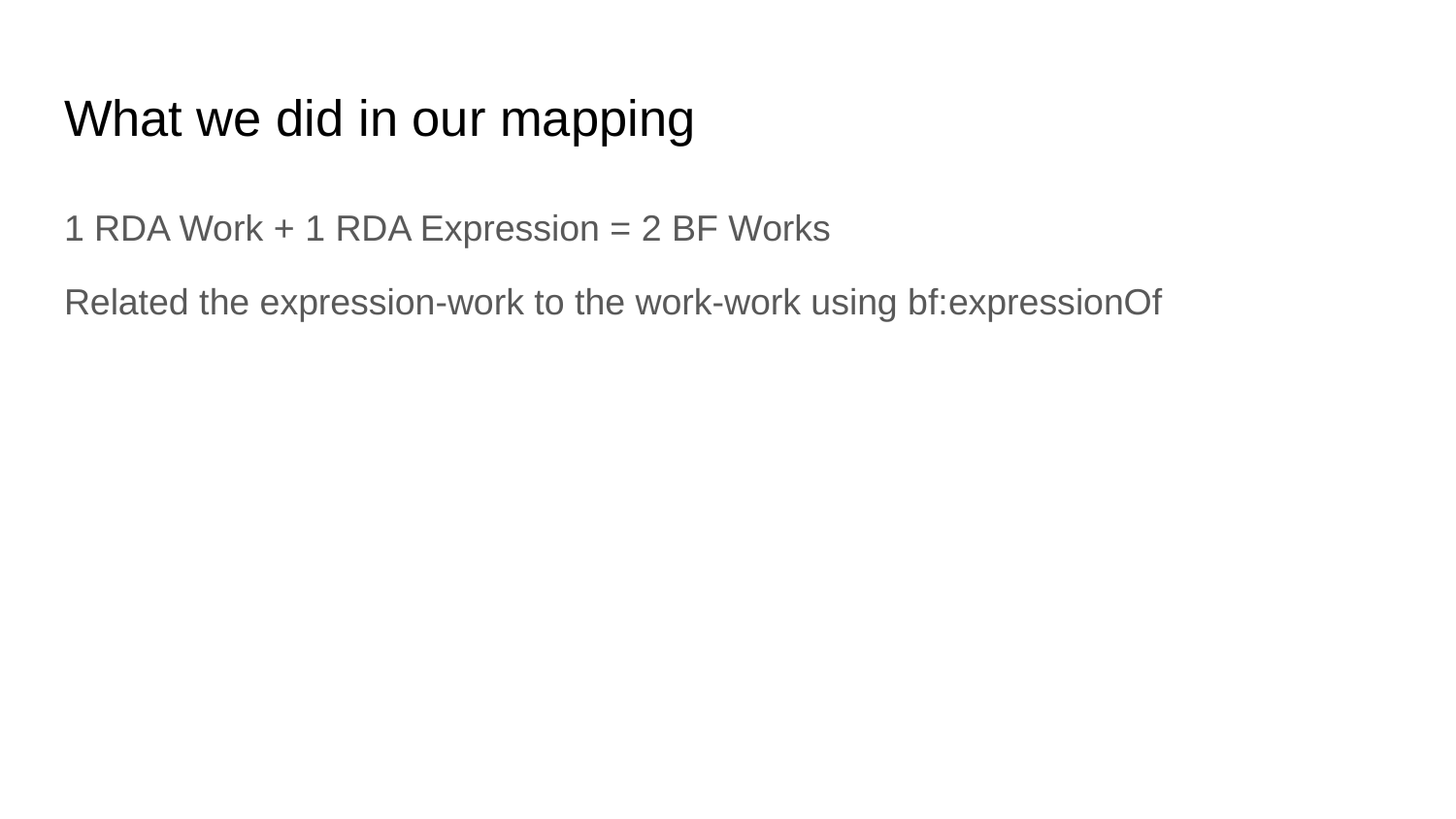

# What we did in our mapping
1 RDA Work + 1 RDA Expression = 2 BF Works
Related the expression-work to the work-work using bf:expressionOf